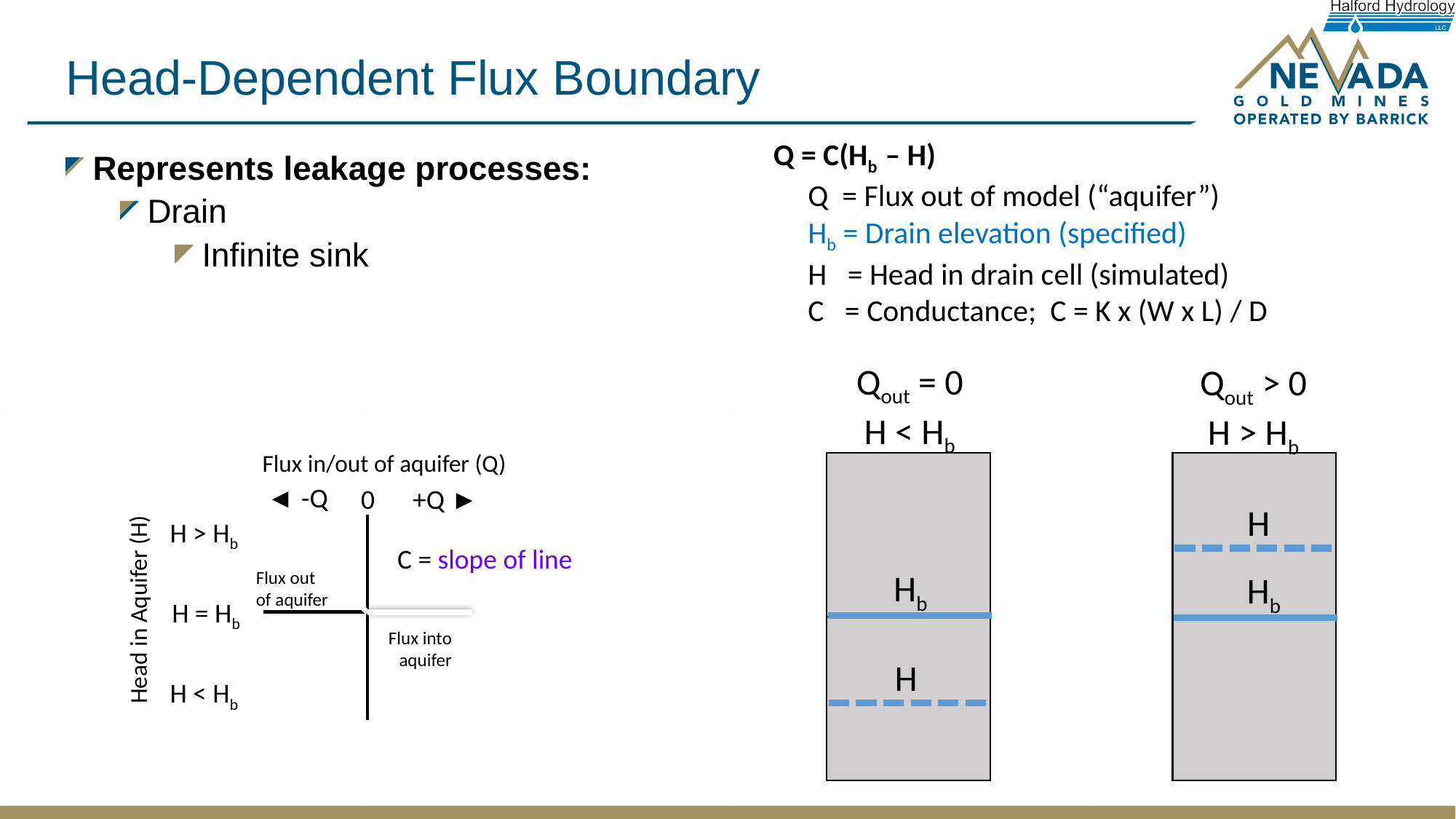

# Head-Dependent Flux Boundary
Q = C(Hb  – H)
     Q  = Flux out of model (“aquifer”)
     Hb = Drain elevation (specified)
     H   = Head in drain cell (simulated)
     C   = Conductance;  C = K x (W x L) / D
Represents leakage processes:
Drain
Infinite sink
Qout = 0
H < Hb
Qout > 0
H > Hb
Flux in/out of aquifer (Q)
◄ -Q
0
H > Hb
C = slope of line
Flux out
of aquifer
Head in Aquifer (H)
H = Hb
Flux into aquifer
H < Hb

+Q ►
H
Hb
Hb

H